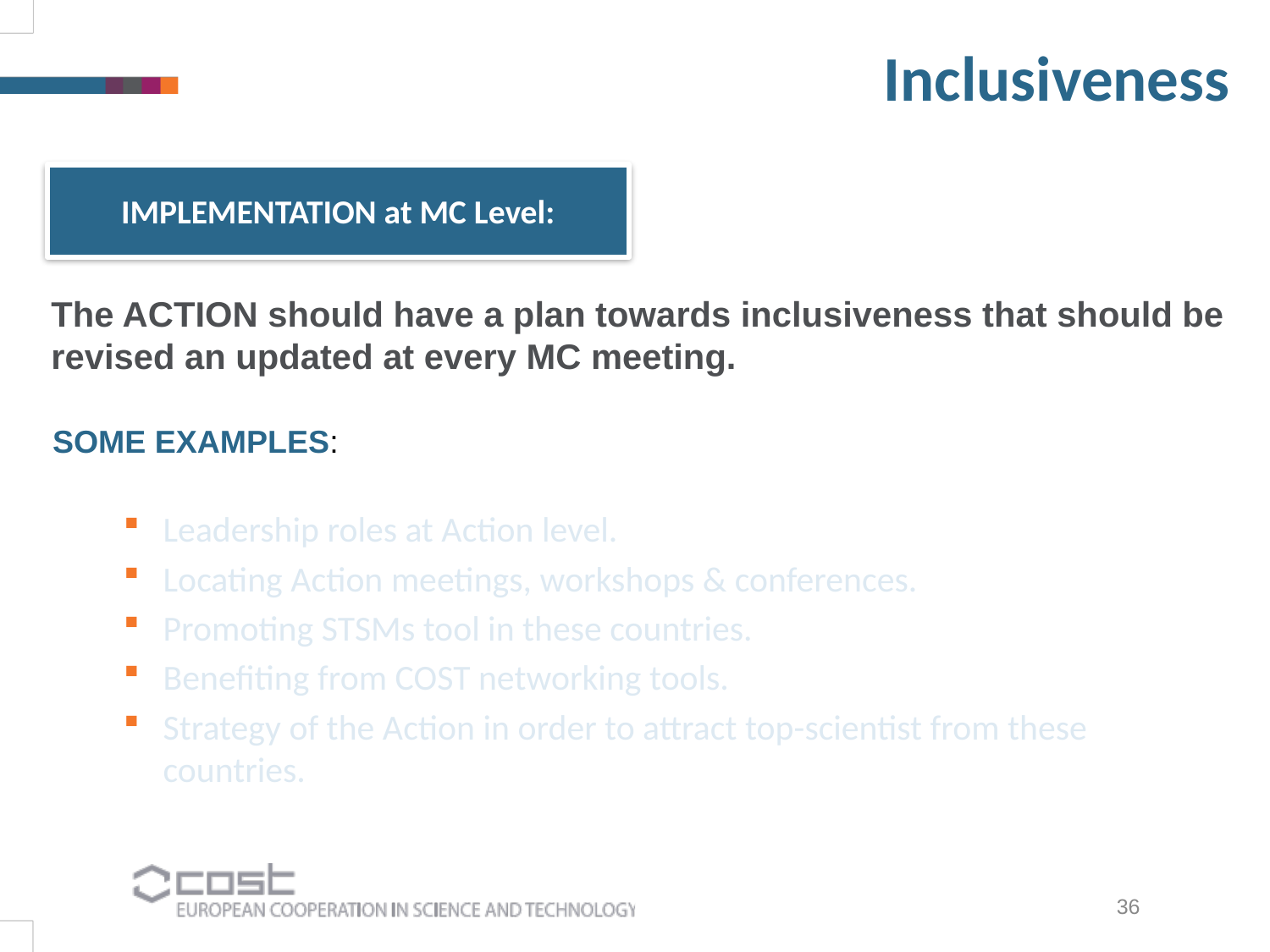

Inclusiveness
IMPLEMENTATION at MC Level:

The ACTION should have a plan towards inclusiveness that should be revised an updated at every MC meeting.
SOME EXAMPLES:
Leadership roles at Action level.
Locating Action meetings, workshops & conferences.
Promoting STSMs tool in these countries.
Benefiting from COST networking tools.
Strategy of the Action in order to attract top-scientist from these countries.
36